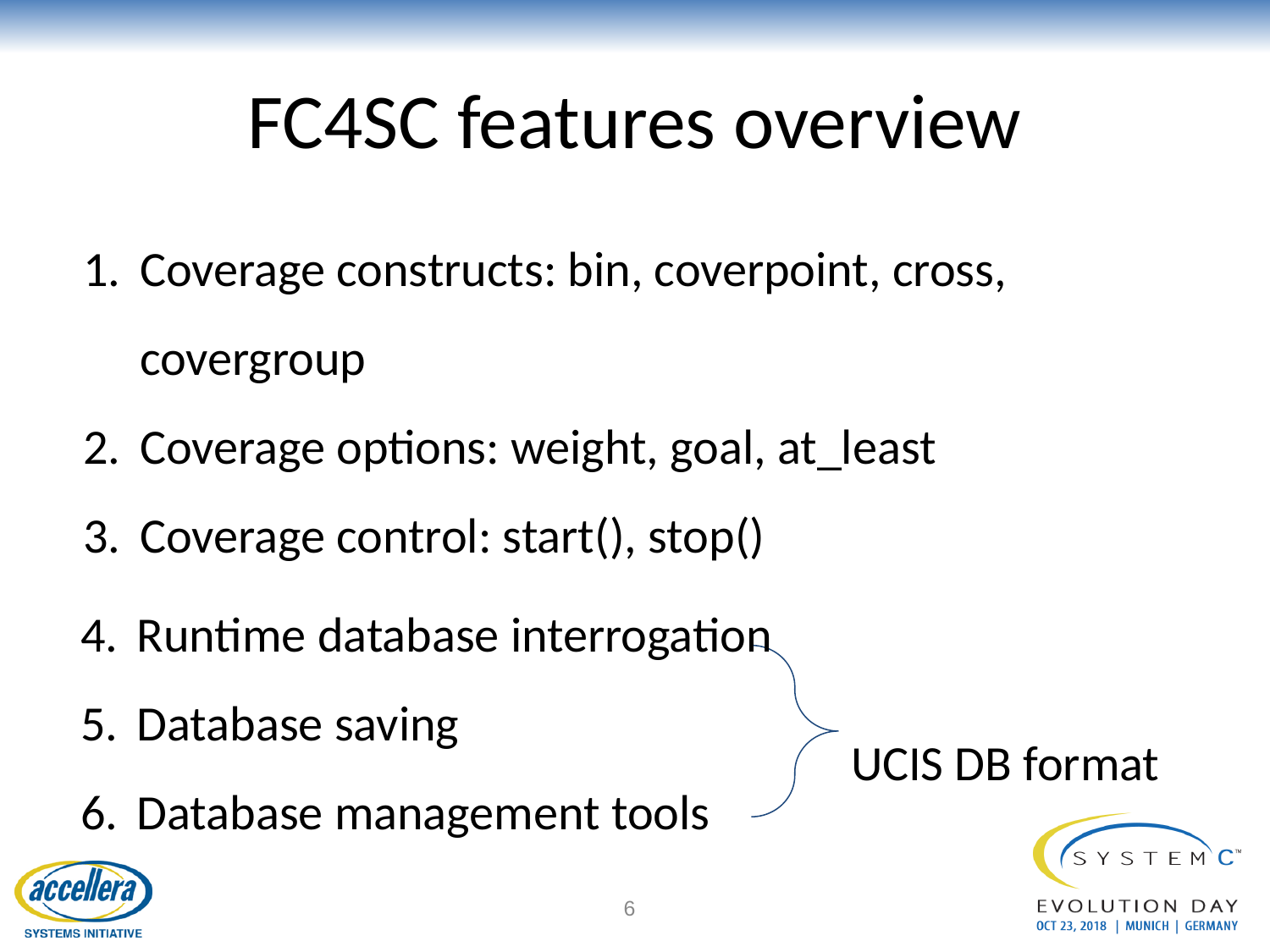

# FC4SC features overview
Coverage constructs: bin, coverpoint, cross, covergroup
Coverage options: weight, goal, at_least
Coverage control: start(), stop()

Runtime database interrogation
Database saving
Database management tools

UCIS DB format
6